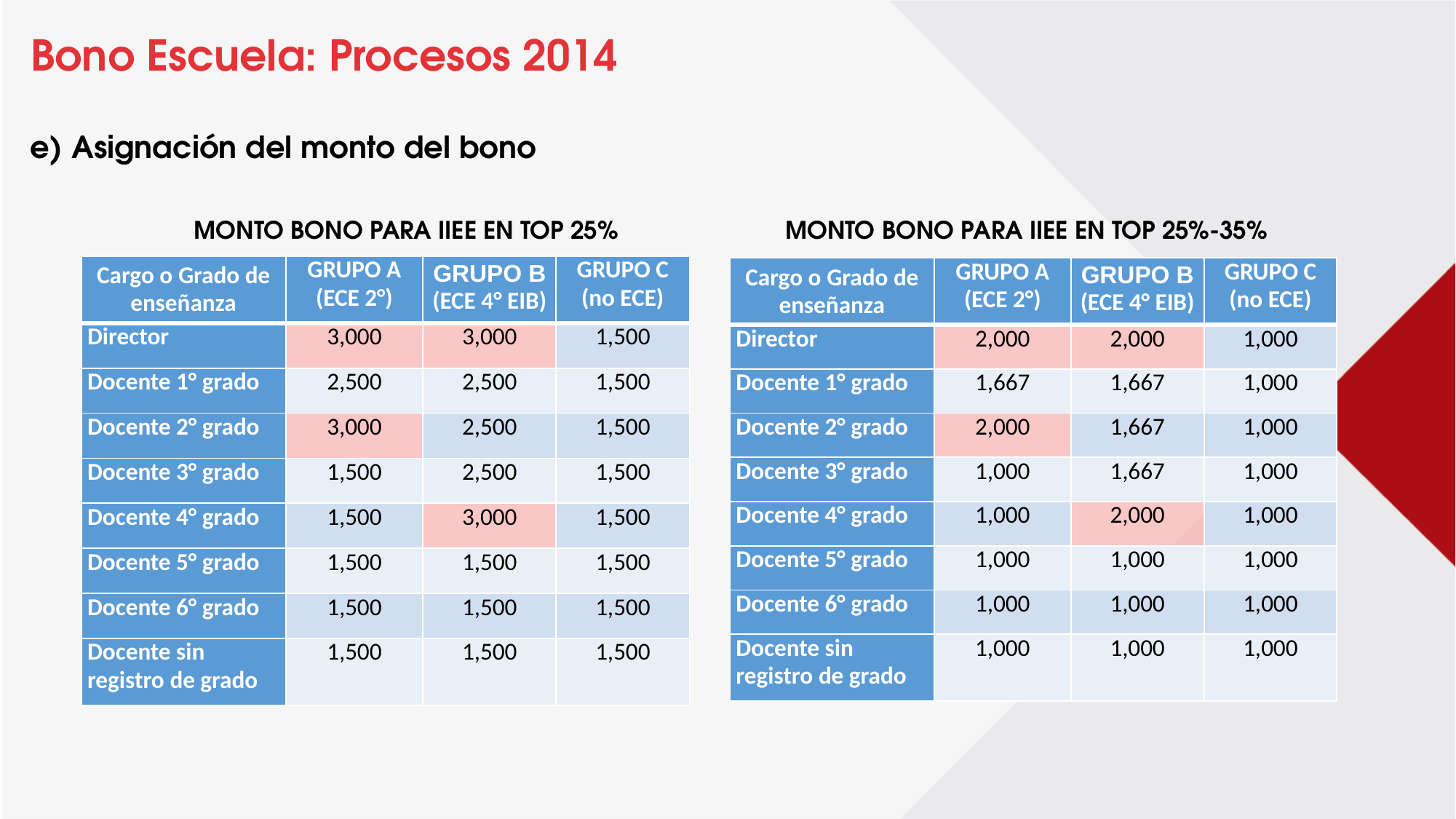

Bono Escuela: Procesos 2014
e) Asignación del monto del bono
MONTO BONO PARA IIEE EN TOP 25%
MONTO BONO PARA IIEE EN TOP 25%-35%
| Cargo o Grado de enseñanza | GRUPO A (ECE 2°) | GRUPO B (ECE 4° EIB) | GRUPO C (no ECE) |
| --- | --- | --- | --- |
| Director | 3,000 | 3,000 | 1,500 |
| Docente 1° grado | 2,500 | 2,500 | 1,500 |
| Docente 2° grado | 3,000 | 2,500 | 1,500 |
| Docente 3° grado | 1,500 | 2,500 | 1,500 |
| Docente 4° grado | 1,500 | 3,000 | 1,500 |
| Docente 5° grado | 1,500 | 1,500 | 1,500 |
| Docente 6° grado | 1,500 | 1,500 | 1,500 |
| Docente sin registro de grado | 1,500 | 1,500 | 1,500 |
| Cargo o Grado de enseñanza | GRUPO A (ECE 2°) | GRUPO B (ECE 4° EIB) | GRUPO C (no ECE) |
| --- | --- | --- | --- |
| Director | 2,000 | 2,000 | 1,000 |
| Docente 1° grado | 1,667 | 1,667 | 1,000 |
| Docente 2° grado | 2,000 | 1,667 | 1,000 |
| Docente 3° grado | 1,000 | 1,667 | 1,000 |
| Docente 4° grado | 1,000 | 2,000 | 1,000 |
| Docente 5° grado | 1,000 | 1,000 | 1,000 |
| Docente 6° grado | 1,000 | 1,000 | 1,000 |
| Docente sin registro de grado | 1,000 | 1,000 | 1,000 |